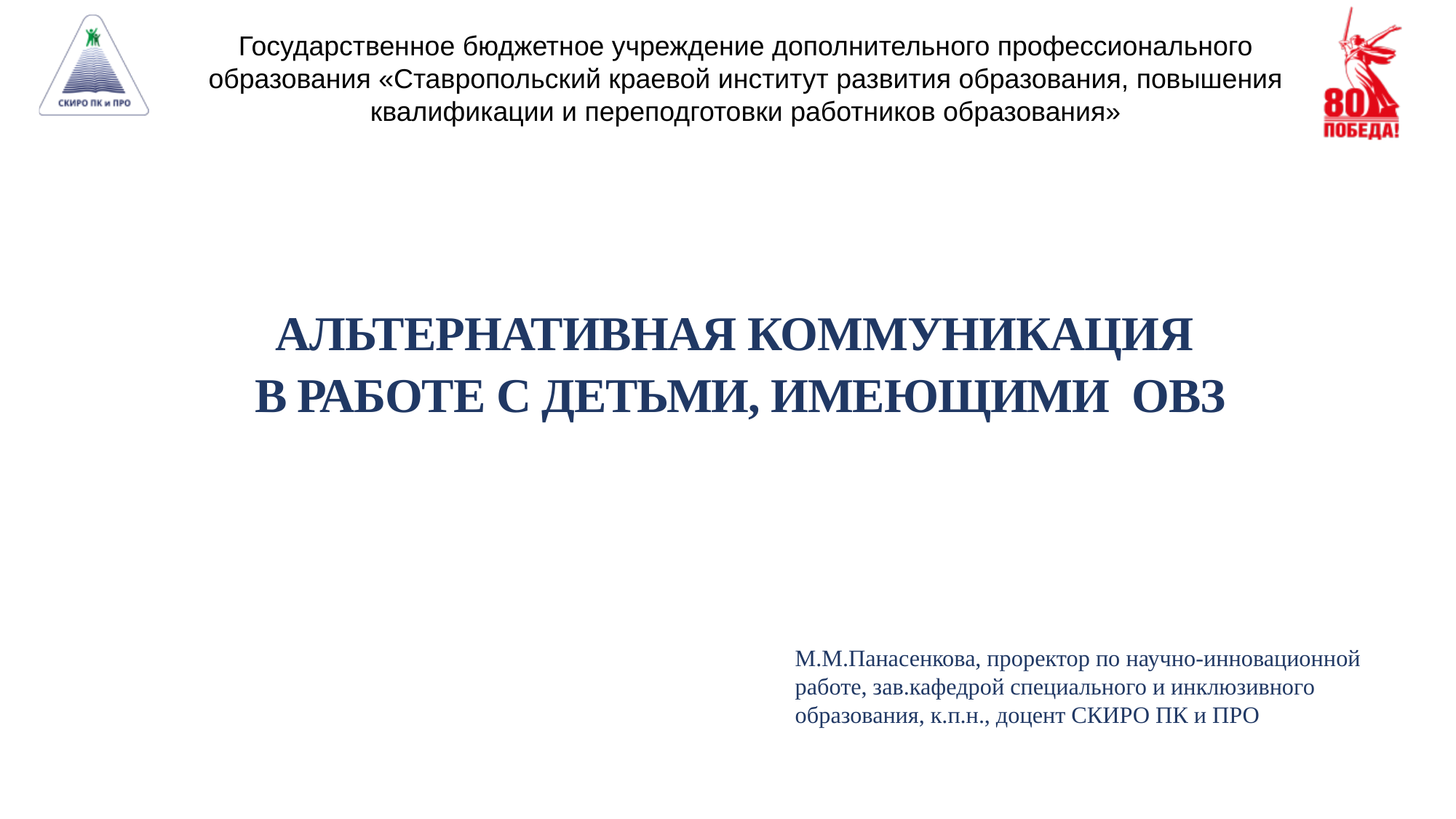

# Альтернативная коммуникация в работе с детьми, имеющими  ОВЗ
М.М.Панасенкова, проректор по научно-инновационной работе, зав.кафедрой специального и инклюзивного образования, к.п.н., доцент СКИРО ПК и ПРО